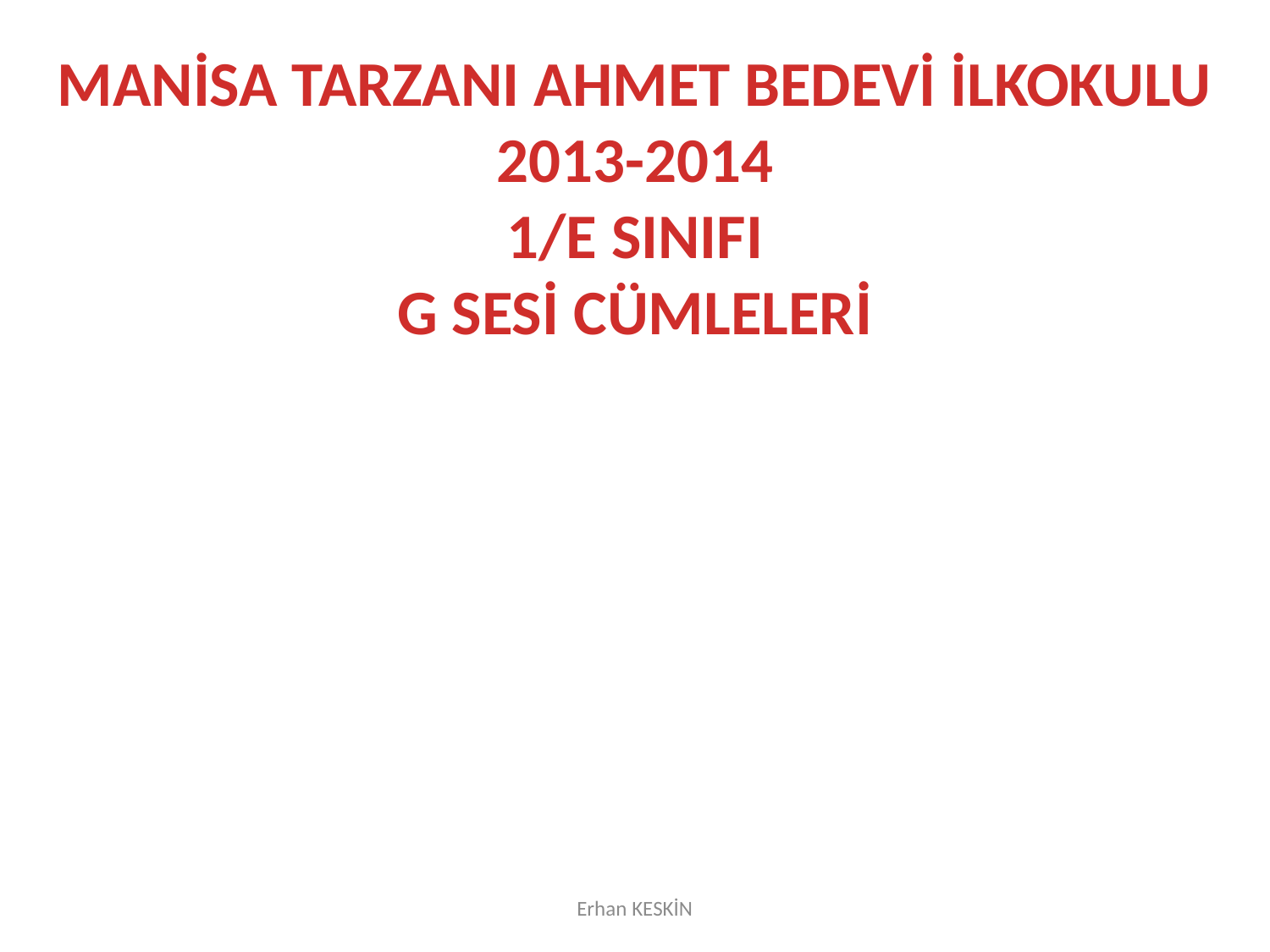

MANİSA TARZANI AHMET BEDEVİ İLKOKULU
2013-2014
1/E SINIFI
G SESİ CÜMLELERİ
Erhan KESKİN